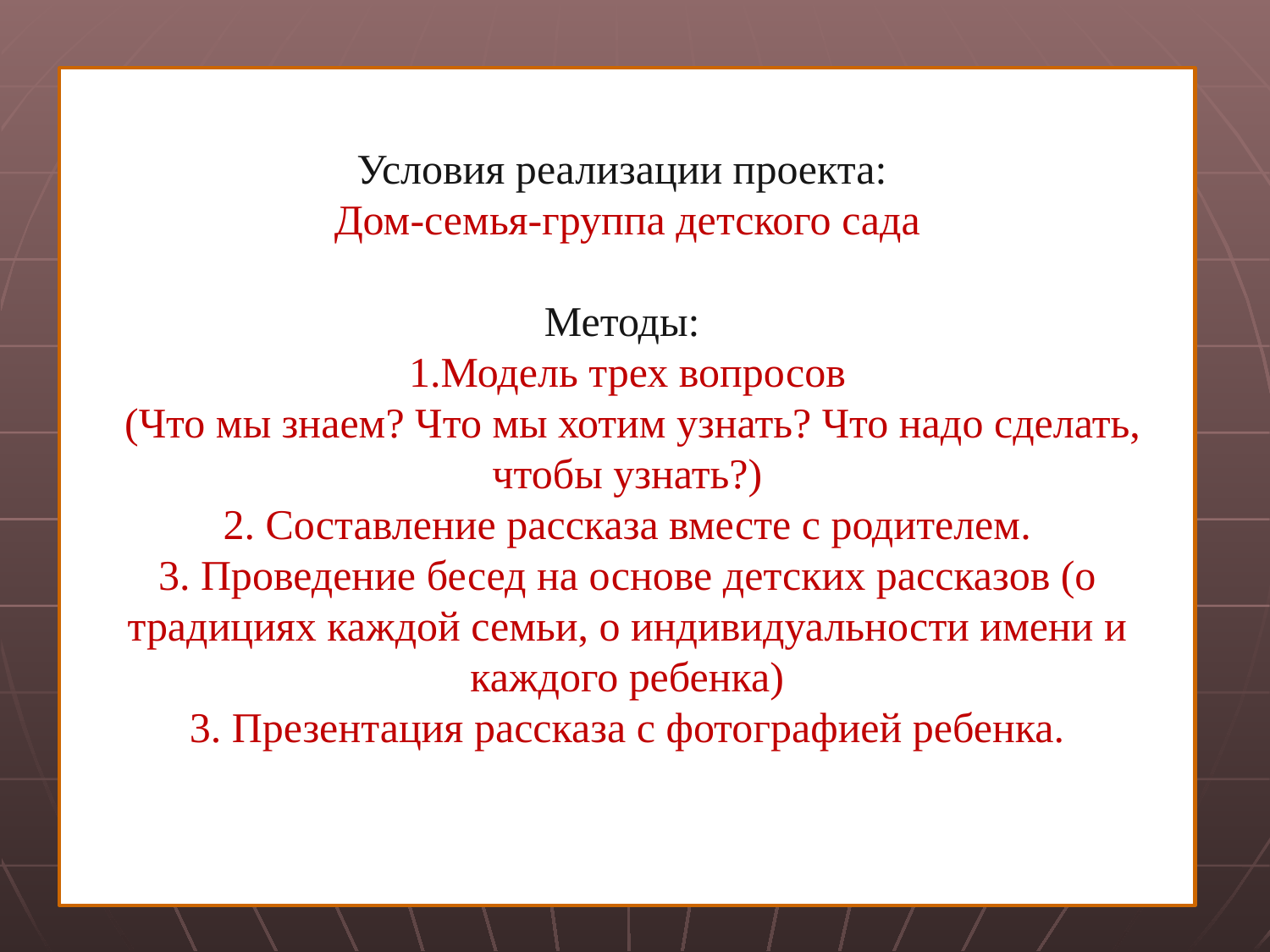

Условия реализации проекта:
Дом-семья-группа детского сада

Методы:
1.Модель трех вопросов
 (Что мы знаем? Что мы хотим узнать? Что надо сделать, чтобы узнать?)
2. Составление рассказа вместе с родителем.
3. Проведение бесед на основе детских рассказов (о традициях каждой семьи, о индивидуальности имени и каждого ребенка)
3. Презентация рассказа с фотографией ребенка.